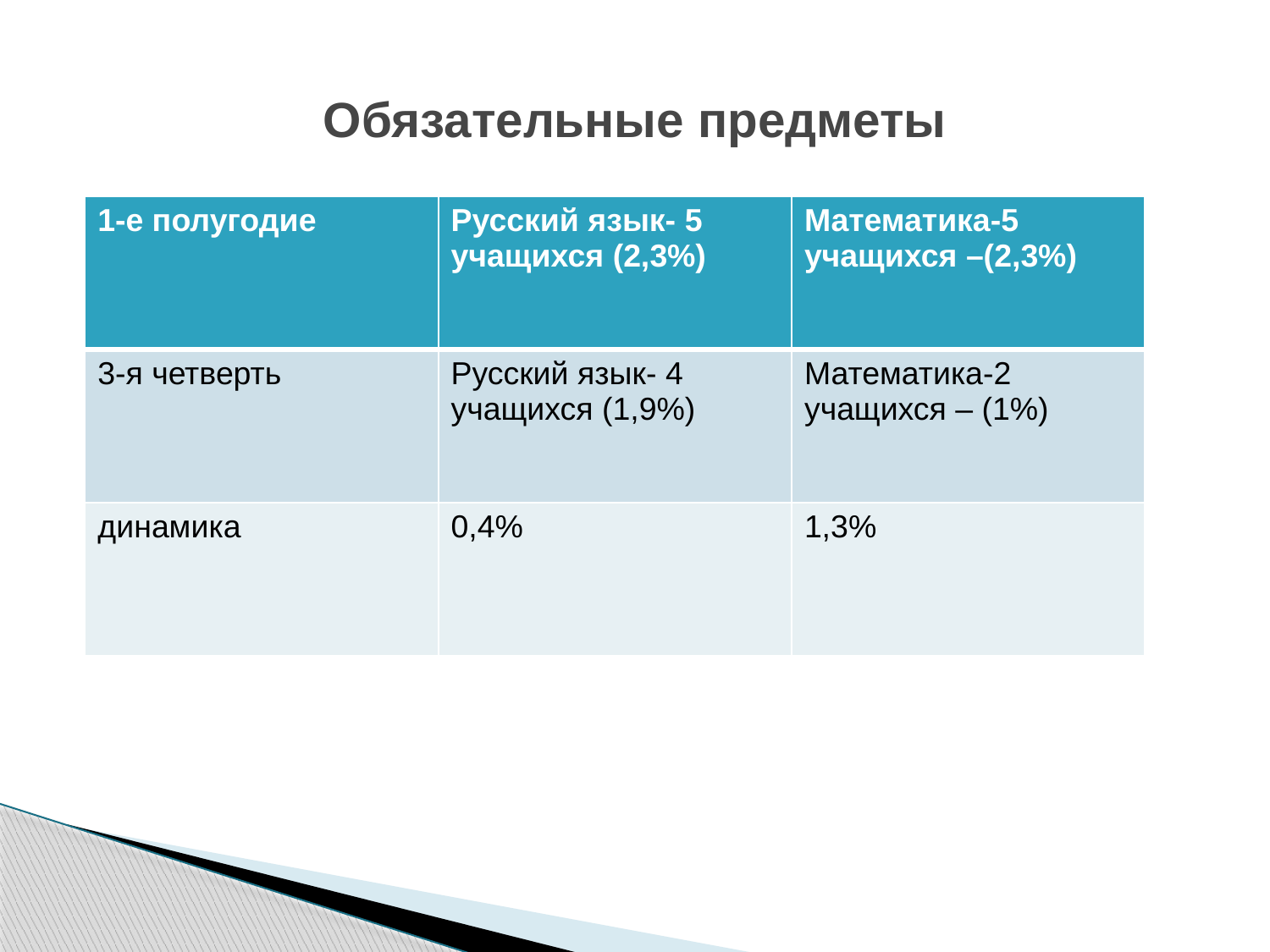

# Обязательные предметы
| 1-е полугодие | Русский язык- 5 учащихся (2,3%) | Математика-5 учащихся –(2,3%) |
| --- | --- | --- |
| 3-я четверть | Русский язык- 4 учащихся (1,9%) | Математика-2 учащихся – (1%) |
| динамика | 0,4% | 1,3% |